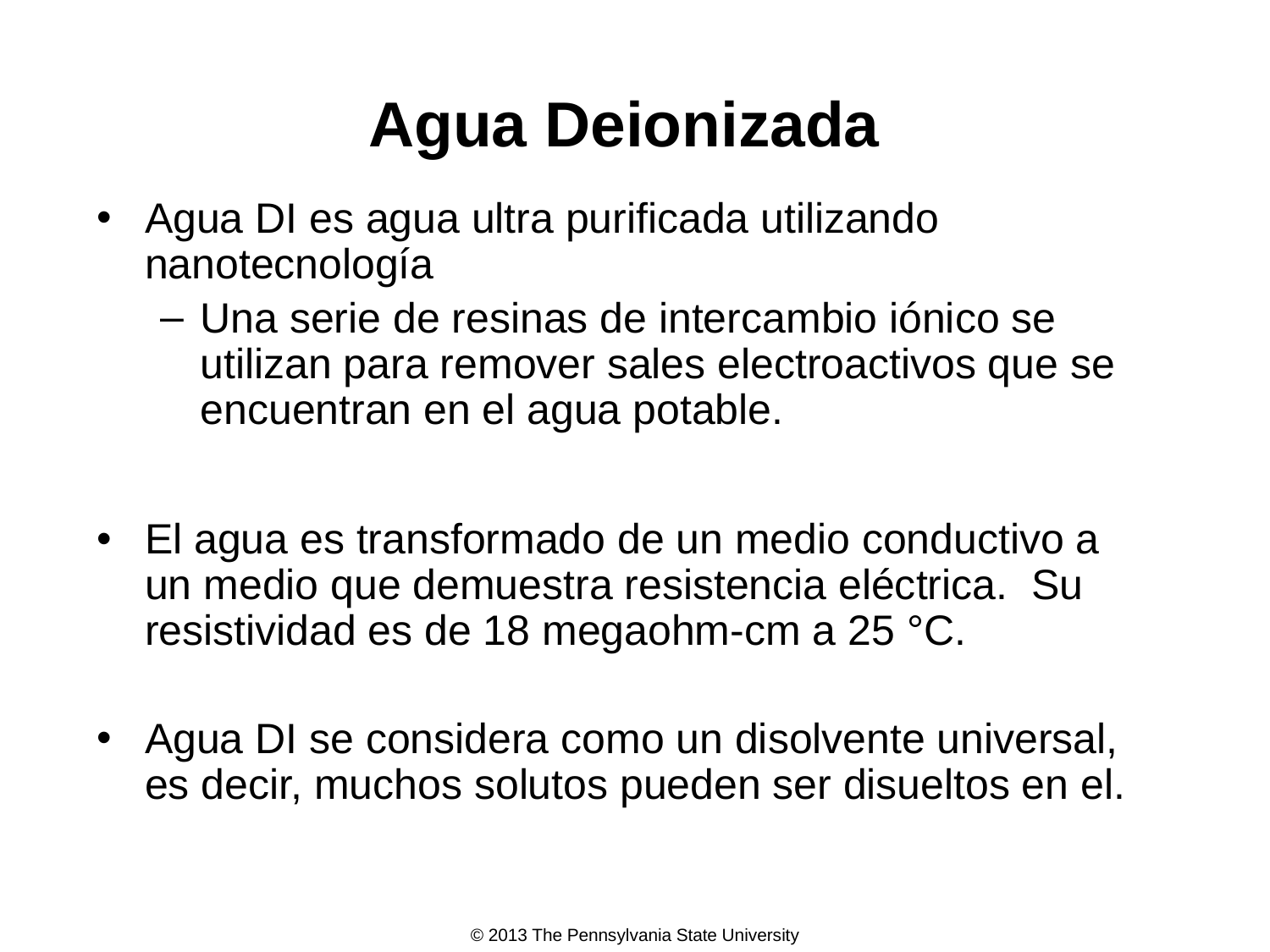

# Agua Deionizada
Agua DI es agua ultra purificada utilizando nanotecnología
Una serie de resinas de intercambio iónico se utilizan para remover sales electroactivos que se encuentran en el agua potable.

El agua es transformado de un medio conductivo a un medio que demuestra resistencia eléctrica.  Su resistividad es de 18 megaohm-cm a 25 °C.

Agua DI se considera como un disolvente universal, es decir, muchos solutos pueden ser disueltos en el.